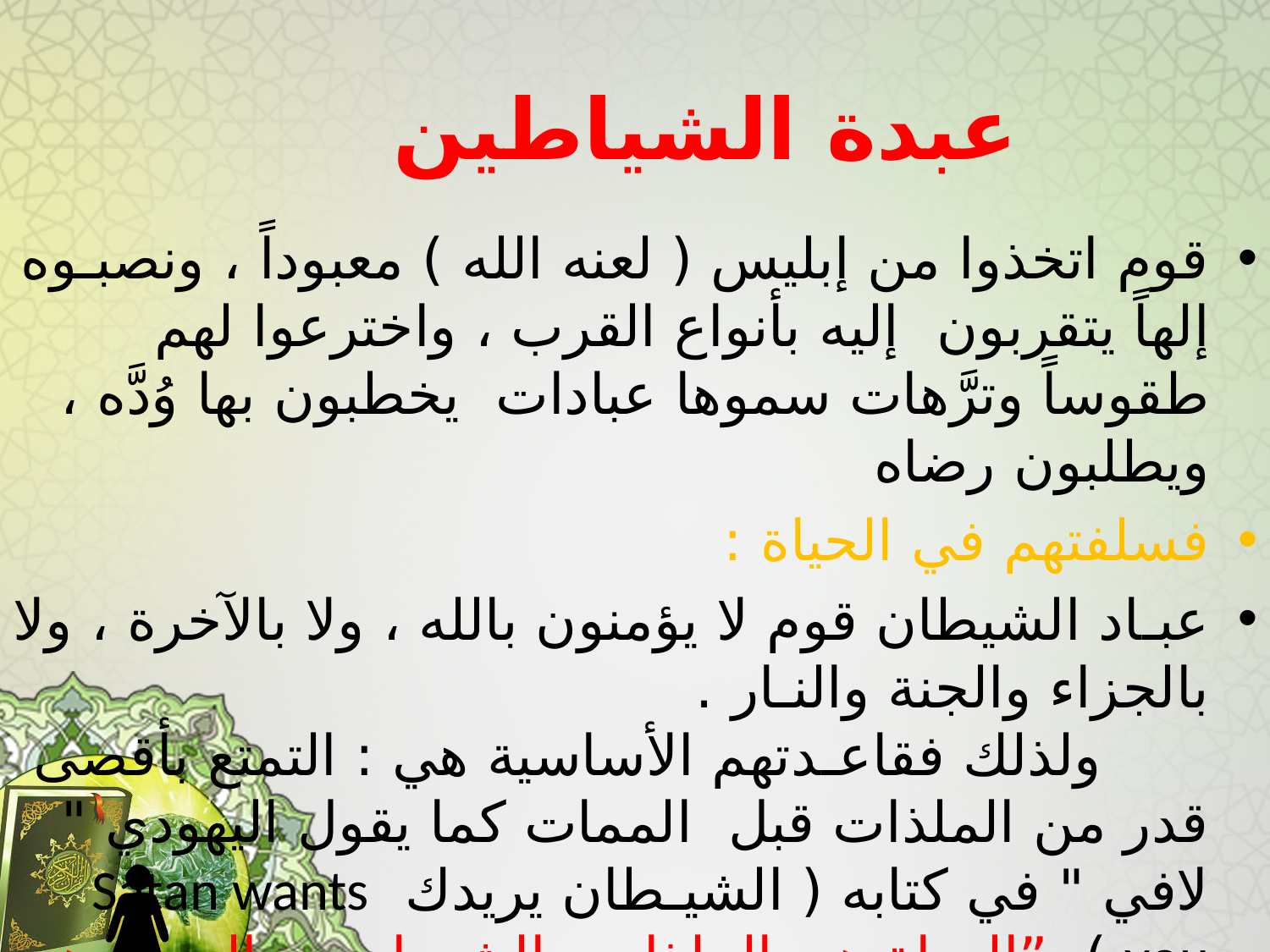

# عبدة الشياطين
قوم اتخذوا من إبليس ( لعنه الله ) معبوداً ، ونصبـوه إلهاً يتقربون  إليه بأنواع القرب ، واخترعوا لهم طقوساً وترَّهات سموها عبادات  يخطبون بها وُدَّه ، ويطلبون رضاه
فسلفتهم في الحياة :
عبـاد الشيطان قوم لا يؤمنون بالله ، ولا بالآخرة ، ولا بالجزاء والجنة والنـار .
      ولذلك فقاعـدتهم الأساسية هي : التمتع بأقصى قدر من الملذات قبل  الممات كما يقول اليهودي " لافي " في كتابه ( الشيـطان يريدك  Satan wants you )  ”الحياة هي الملذات والشهوات ، والموت هو الذي سيحرمنا منها ، لذا اغتنم هذه الفرصة الآن للاستمتاع بهذه الحياة ، فلا حياة بعدها ولا جنة ولا نار ، فالعذاب والنعيم هنا“.